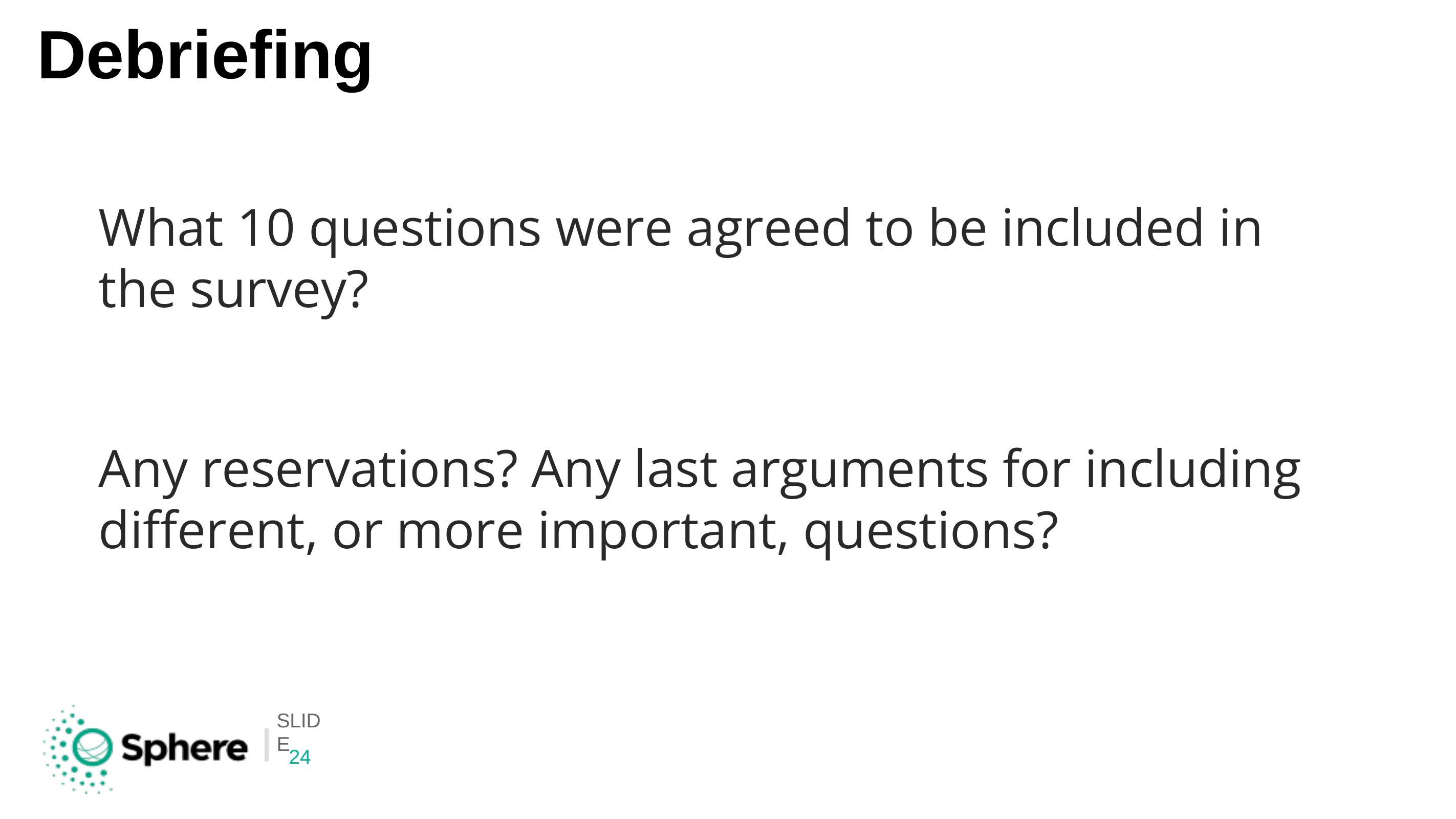

# Debriefing
What 10 questions were agreed to be included in the survey?

Any reservations? Any last arguments for including different, or more important, questions?
24